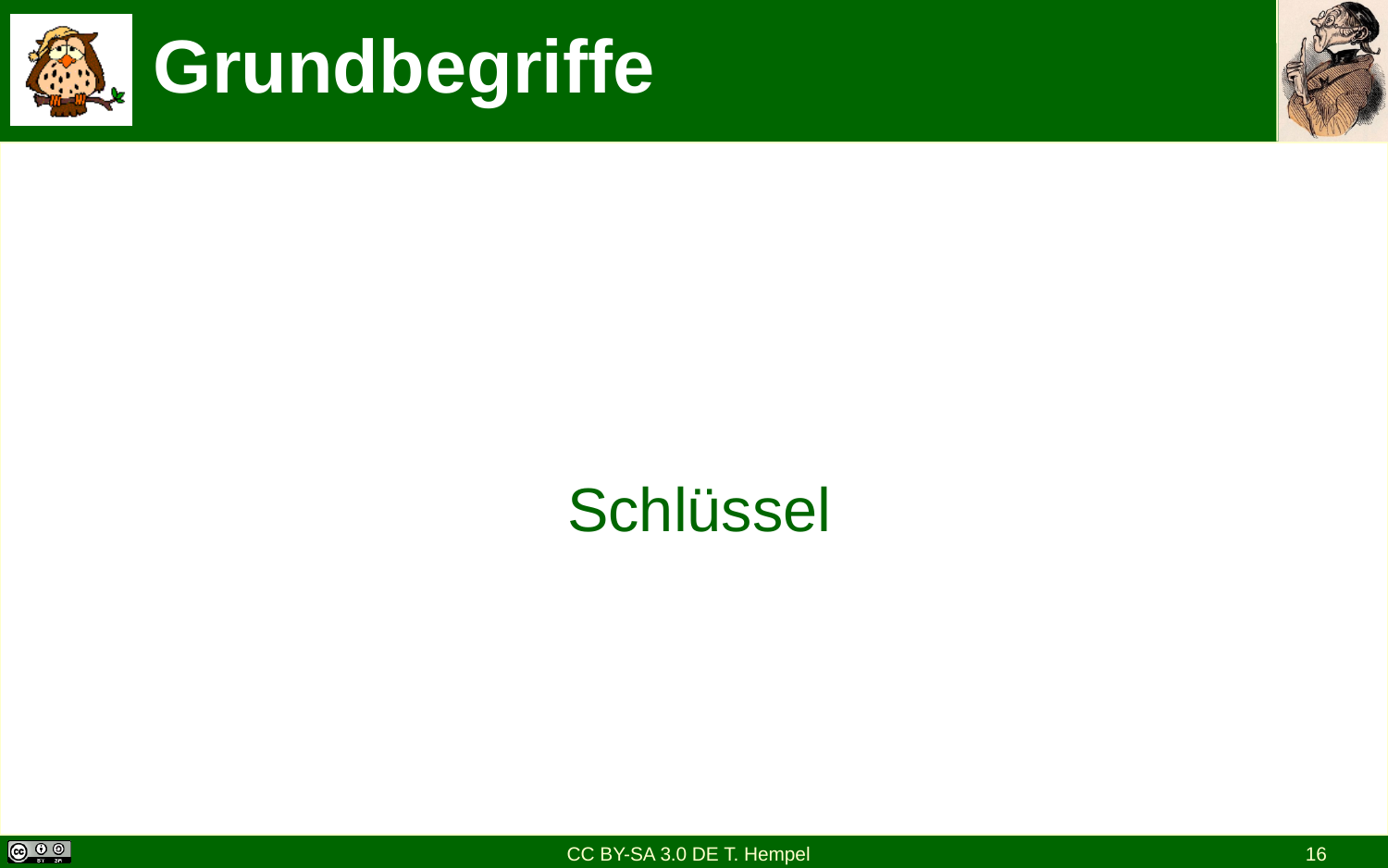

# Grundbegriffe
Schlüssel
CC BY-SA 3.0 DE T. Hempel
16